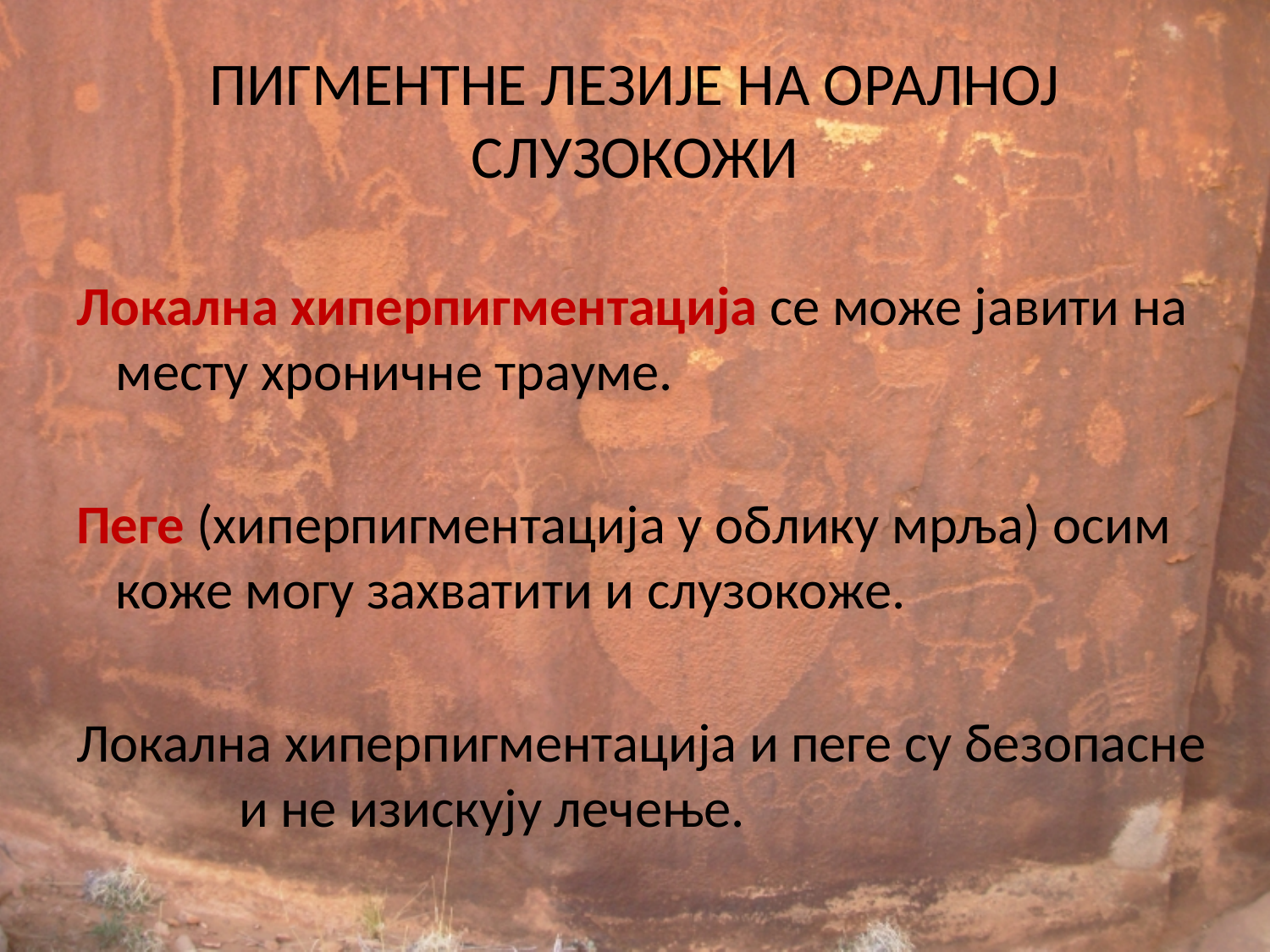

# ПИГМЕНТНЕ ЛЕЗИЈЕ НА ОРАЛНОЈ СЛУЗОКОЖИ
Локална хиперпигментација се може јавити на месту хроничне трауме.

Пеге (хиперпигментација у облику мрља) осим коже могу захватити и слузокоже.

Локална хиперпигментација и пеге су безопасне               и не изискују лечење.